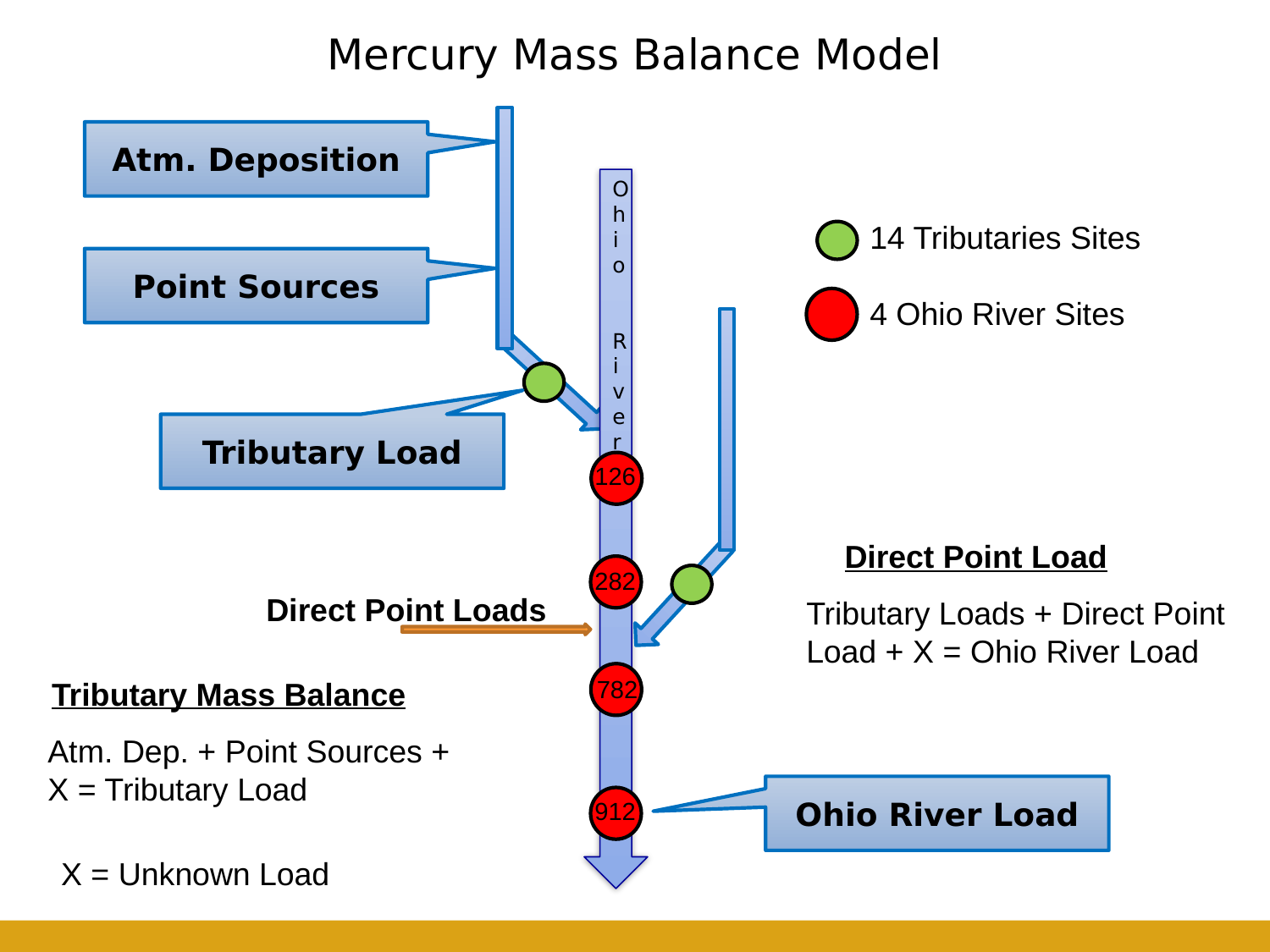

# Mercury Mass Balance Model

Atm. Deposition
Ohio
 River
14 Tributaries Sites

4 Ohio River Sites

Point Sources

Tributary Load

126

Direct Point Load

282

Direct Point Loads
Tributary Loads + Direct Point Load + X = Ohio River Load

782

Tributary Mass Balance
Atm. Dep. + Point Sources + X = Tributary Load
Ohio River Load

912
X = Unknown Load